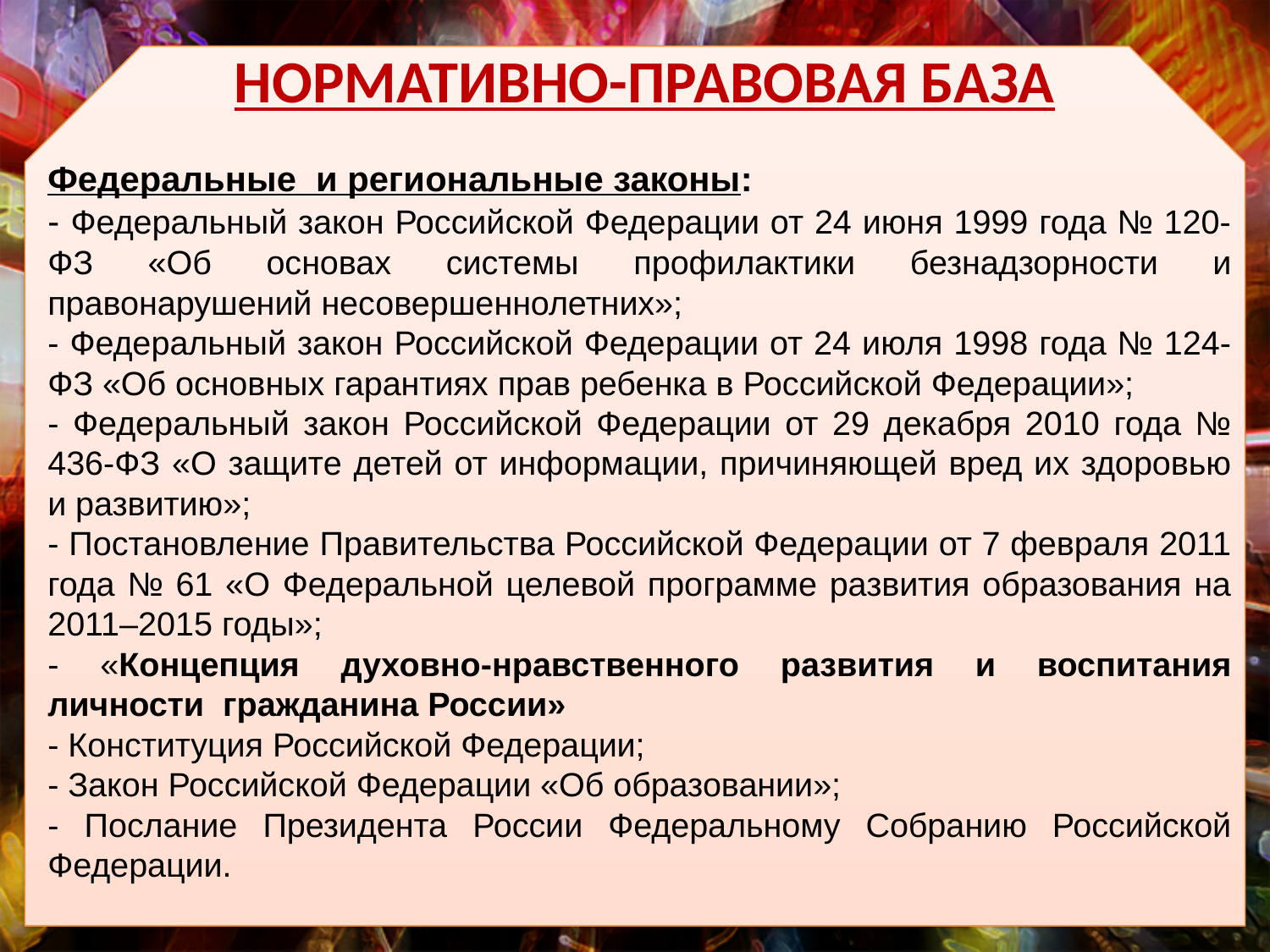

# НОРМАТИВНО-ПРАВОВАЯ БАЗА

Федеральные  и региональные законы:
- Федеральный закон Российской Федерации от 24 июня 1999 года № 120-ФЗ «Об основах системы профилактики безнадзорности и правонарушений несовершеннолетних»;
- Федеральный закон Российской Федерации от 24 июля 1998 года № 124-ФЗ «Об основных гарантиях прав ребенка в Российской Федерации»;
- Федеральный закон Российской Федерации от 29 декабря 2010 года № 436-ФЗ «О защите детей от информации, причиняющей вред их здоровью и развитию»;
- Постановление Правительства Российской Федерации от 7 февраля 2011 года № 61 «О Федеральной целевой программе развития образования на 2011–2015 годы»;
- «Концепция духовно-нравственного развития и воспитания личности  гражданина России»
- Конституция Российской Федерации;
- Закон Российской Федерации «Об образовании»;
- Послание Президента России Федеральному Собранию Российской Федерации.